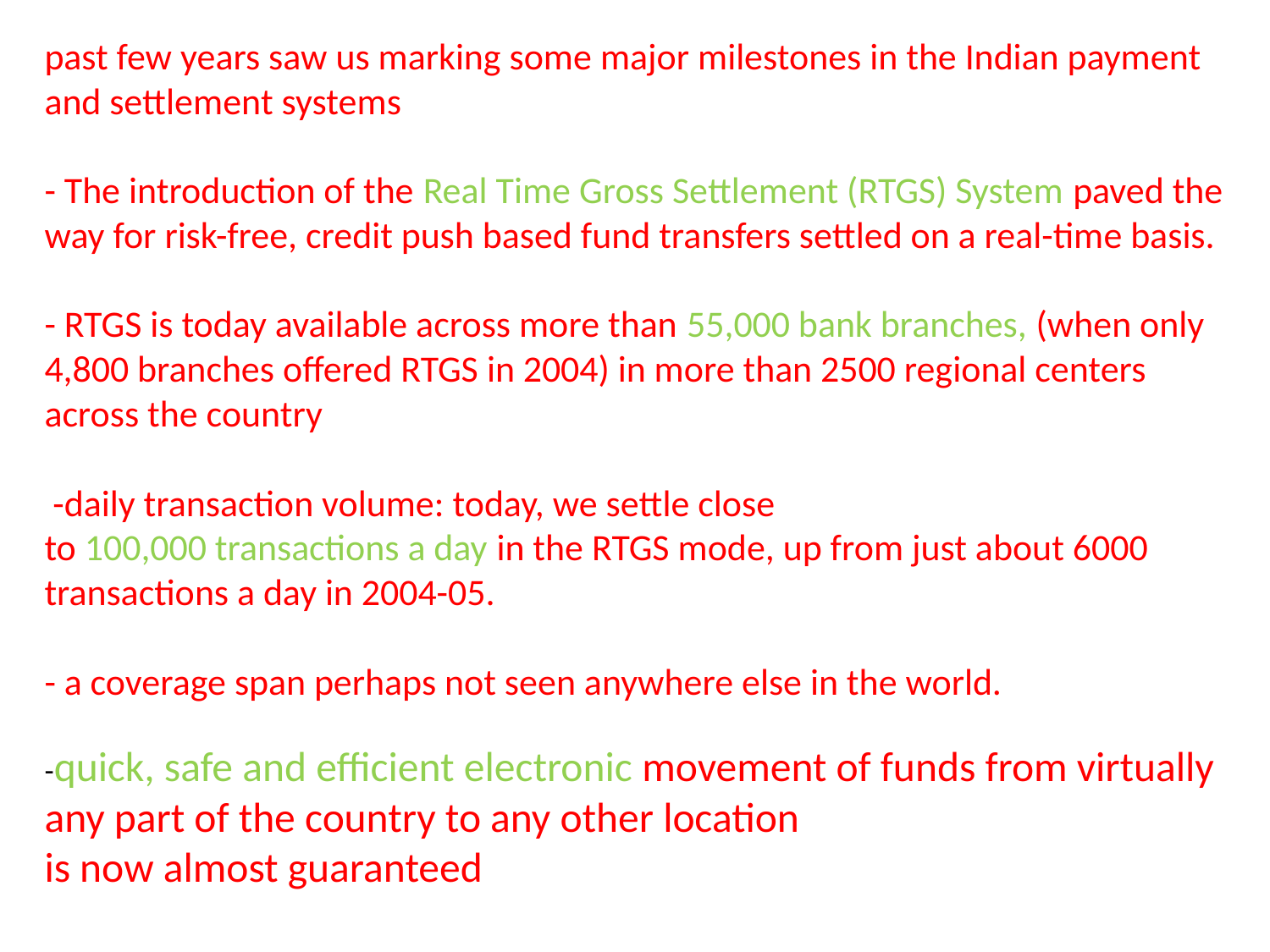

# past few years saw us marking some major milestones in the Indian payment and settlement systems - The introduction of the Real Time Gross Settlement (RTGS) System paved the way for risk-free, credit push based fund transfers settled on a real-time basis. - RTGS is today available across more than 55,000 bank branches, (when only 4,800 branches offered RTGS in 2004) in more than 2500 regional centers across the country -daily transaction volume: today, we settle close to 100,000 transactions a day in the RTGS mode, up from just about 6000 transactions a day in 2004-05. - a coverage span perhaps not seen anywhere else in the world. -quick, safe and efficient electronic movement of funds from virtually any part of the country to any other location is now almost guaranteed